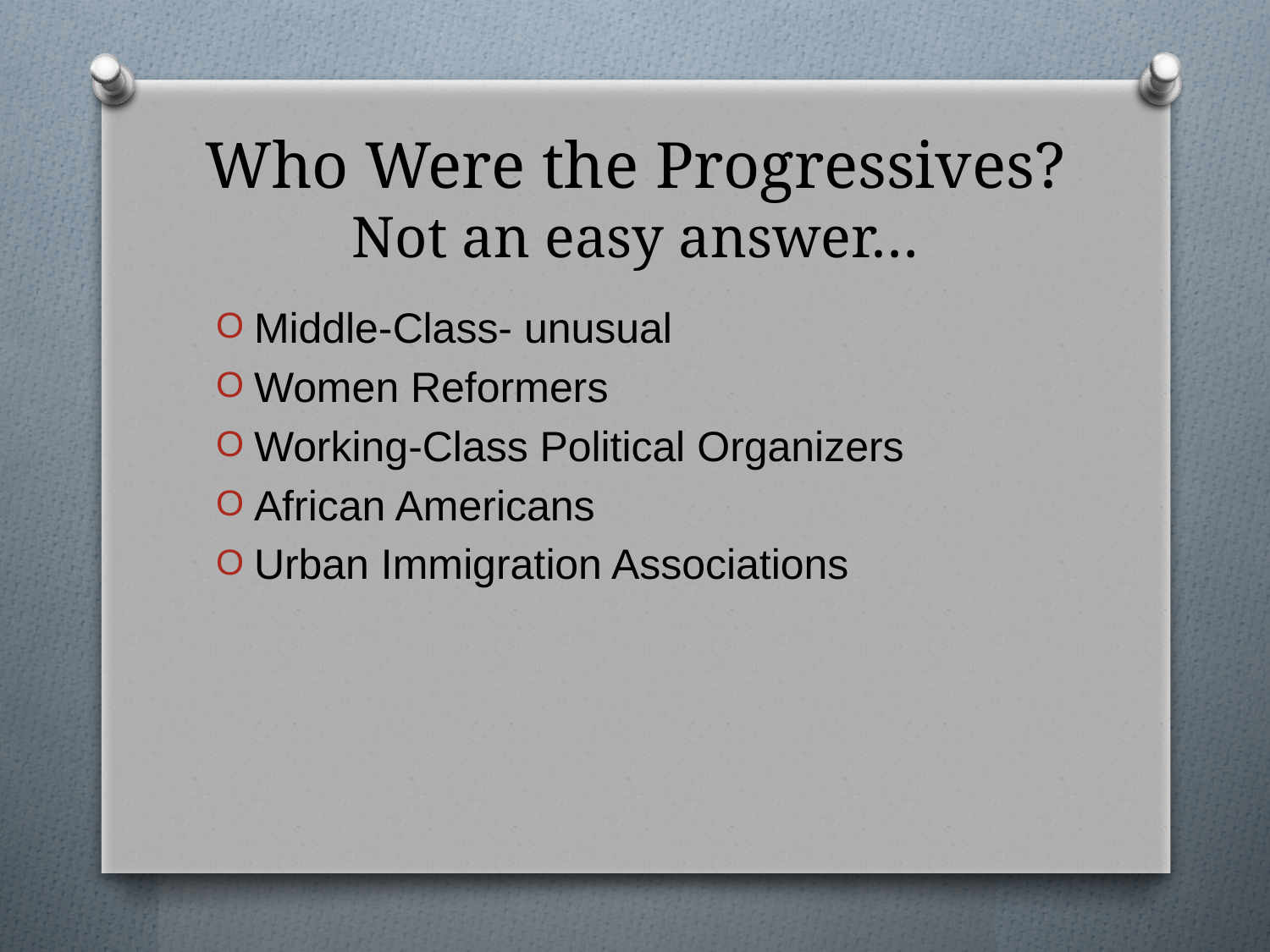

# Who Were the Progressives? Not an easy answer…
Middle-Class- unusual
Women Reformers
Working-Class Political Organizers
African Americans
Urban Immigration Associations